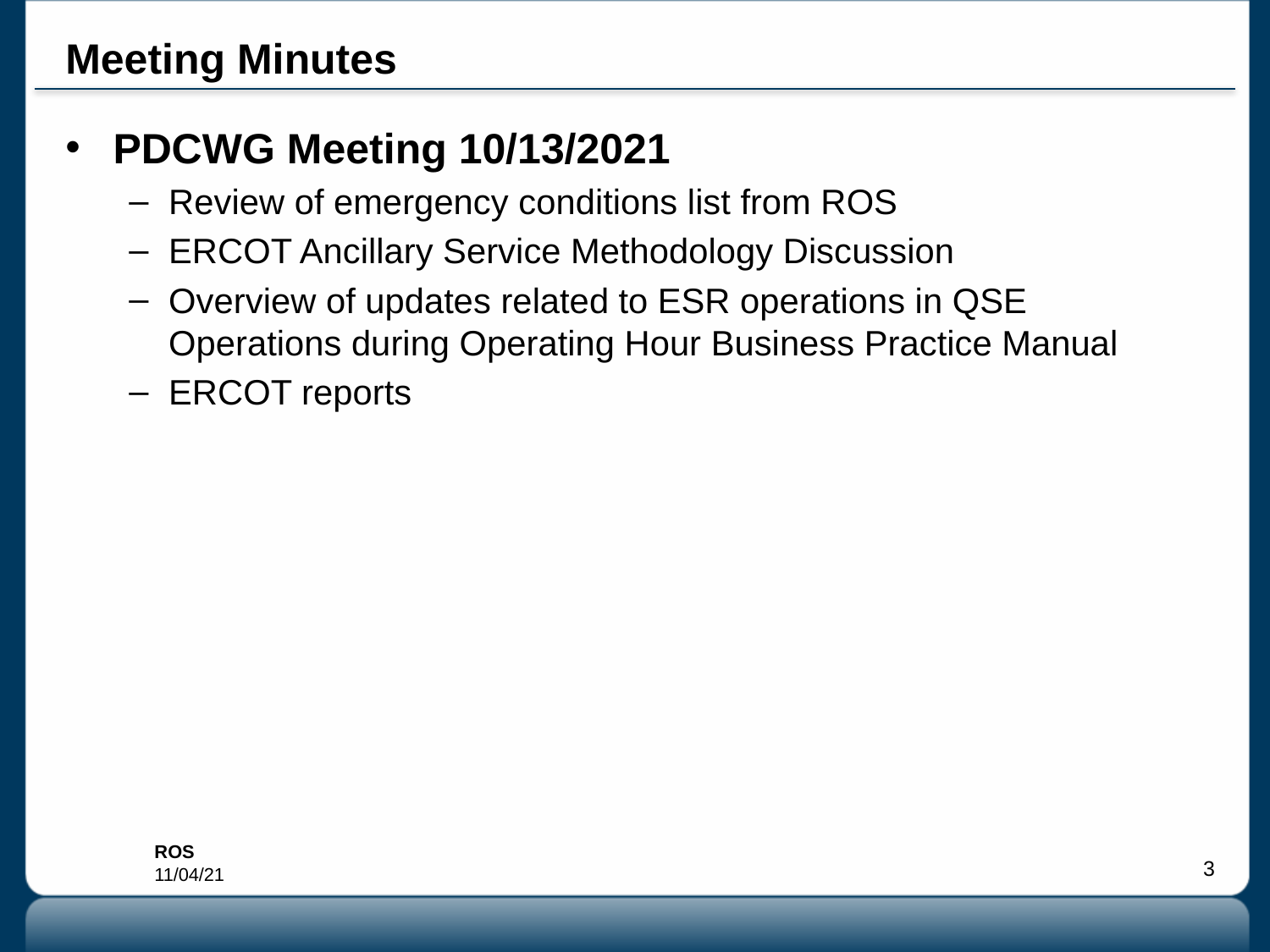

# Meeting Minutes
PDCWG Meeting 10/13/2021
Review of emergency conditions list from ROS
ERCOT Ancillary Service Methodology Discussion
Overview of updates related to ESR operations in QSE Operations during Operating Hour Business Practice Manual
ERCOT reports